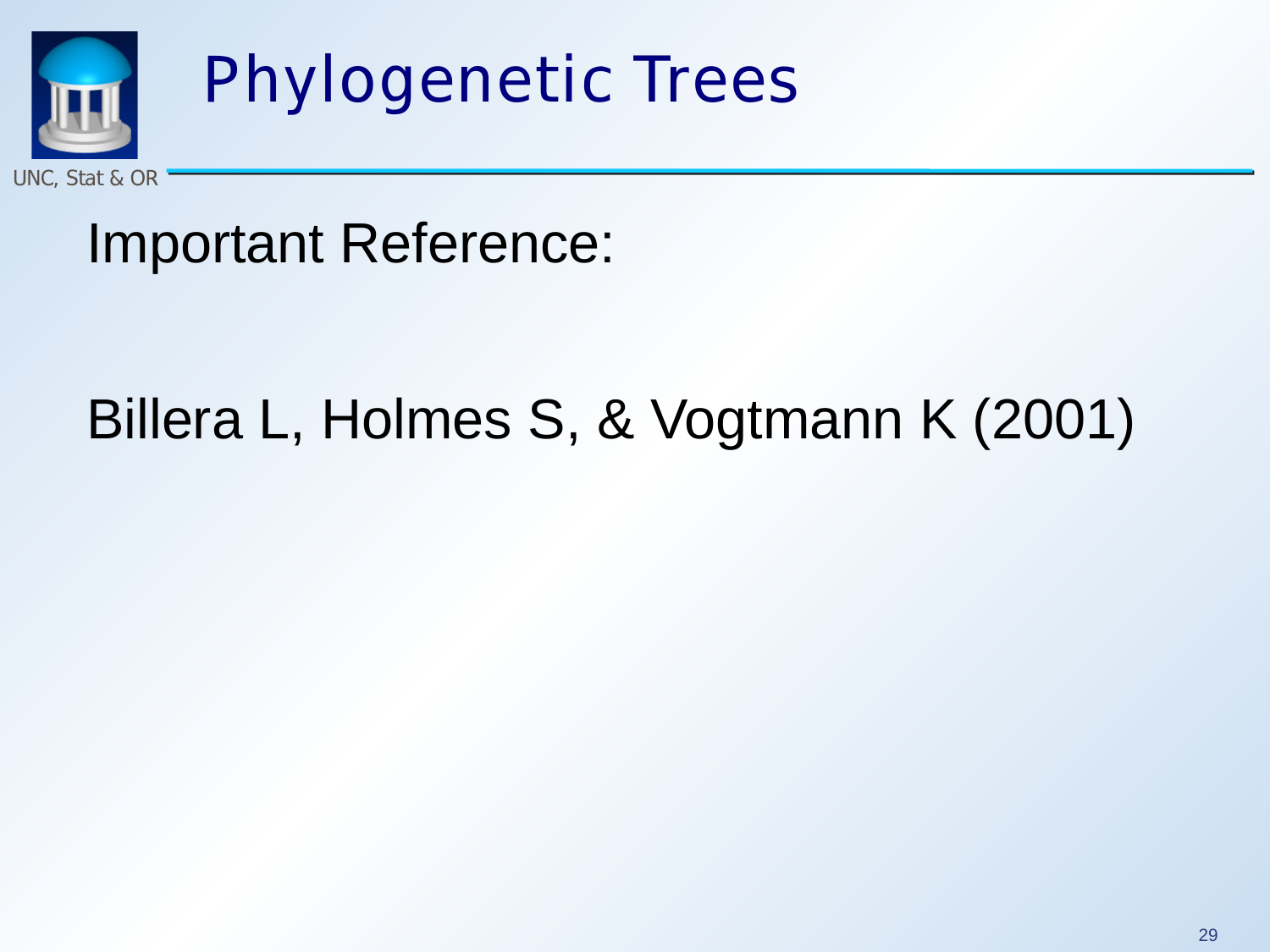

# Phylogenetic Trees
Important Reference:

Billera L, Holmes S, & Vogtmann K (2001)